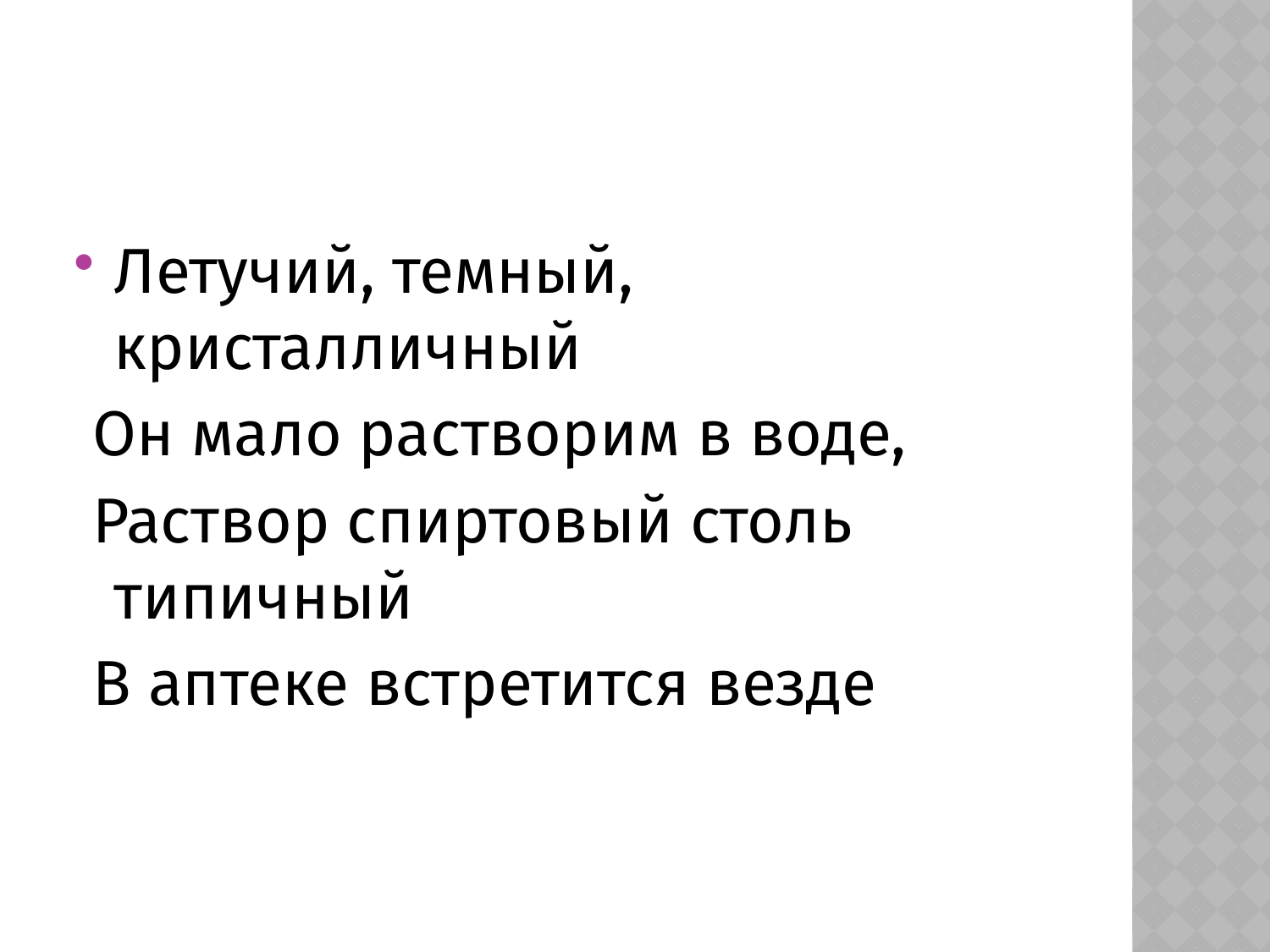

#
Летучий, темный, кристалличный
 Он мало растворим в воде,
 Раствор спиртовый столь типичный
 В аптеке встретится везде